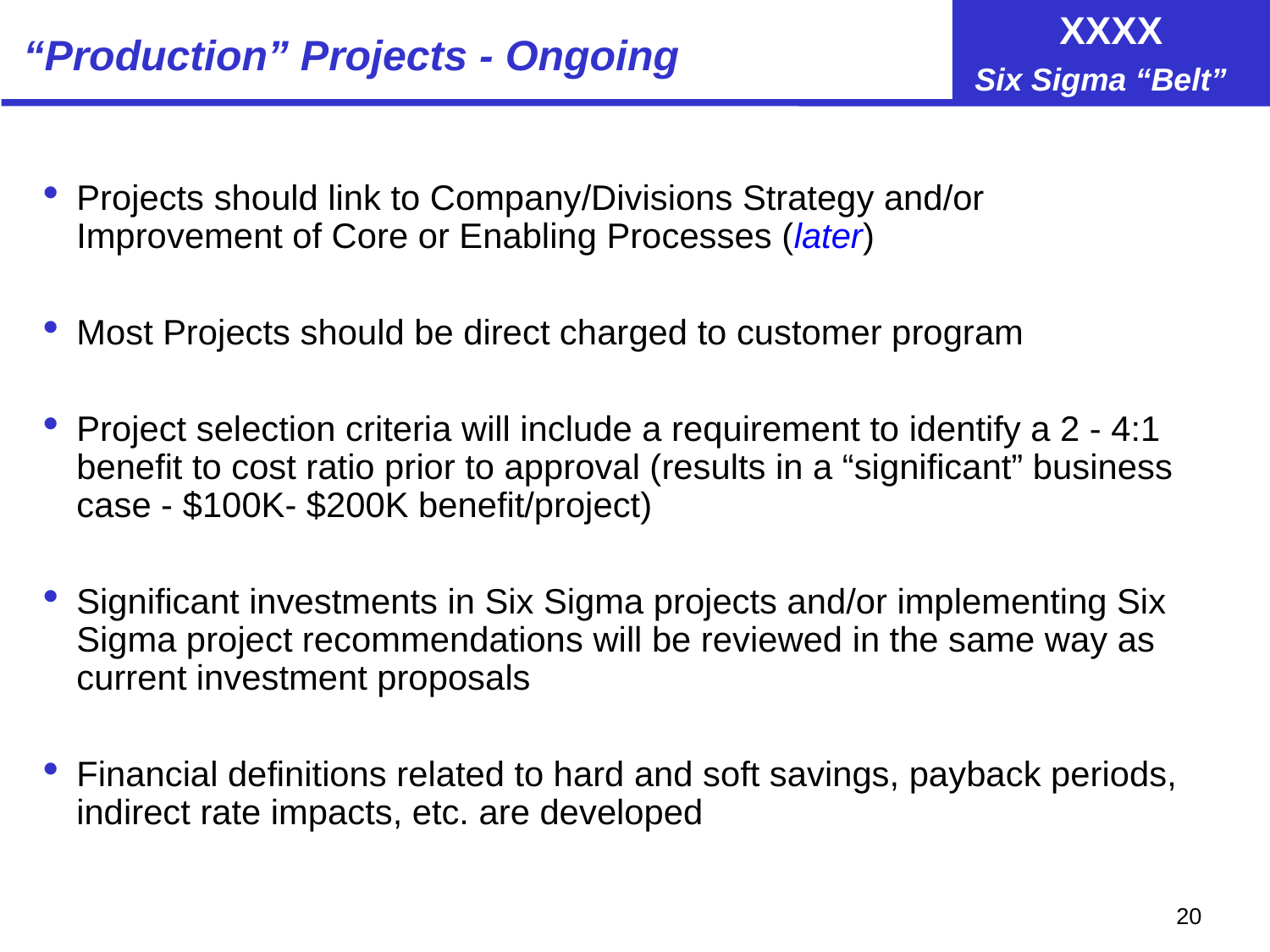

# “Production” Projects - Ongoing
Projects should link to Company/Divisions Strategy and/or Improvement of Core or Enabling Processes (later)
Most Projects should be direct charged to customer program
Project selection criteria will include a requirement to identify a 2 - 4:1 benefit to cost ratio prior to approval (results in a “significant” business case - $100K- $200K benefit/project)
Significant investments in Six Sigma projects and/or implementing Six Sigma project recommendations will be reviewed in the same way as current investment proposals
Financial definitions related to hard and soft savings, payback periods, indirect rate impacts, etc. are developed